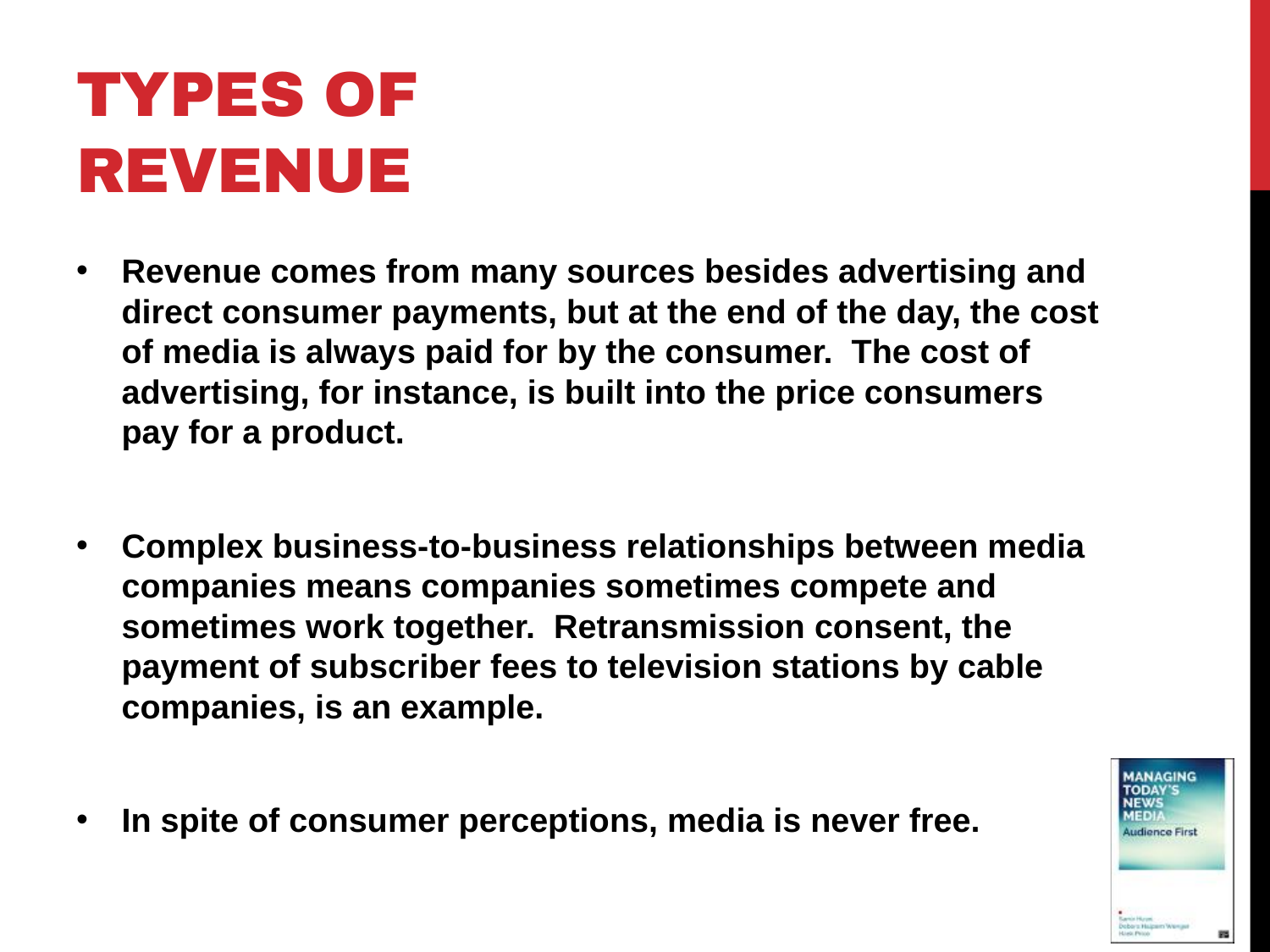

# Types of revenue
Revenue comes from many sources besides advertising and direct consumer payments, but at the end of the day, the cost of media is always paid for by the consumer.  The cost of advertising, for instance, is built into the price consumers pay for a product.

Complex business-to-business relationships between media companies means companies sometimes compete and sometimes work together.  Retransmission consent, the payment of subscriber fees to television stations by cable companies, is an example.

In spite of consumer perceptions, media is never free.